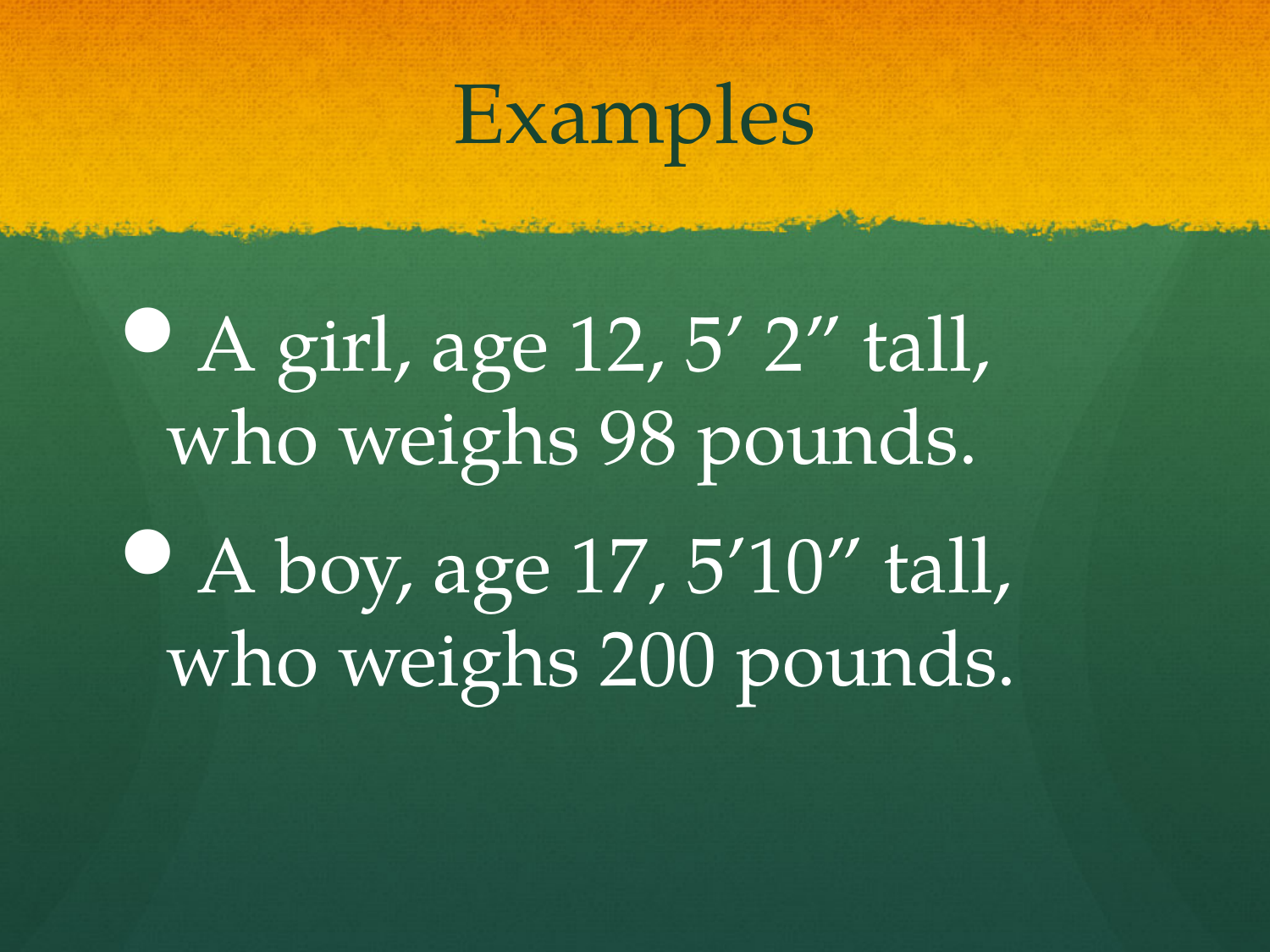

# Examples
A girl, age 12, 5’ 2” tall, who weighs 98 pounds.
A boy, age 17, 5’10” tall, who weighs 200 pounds.